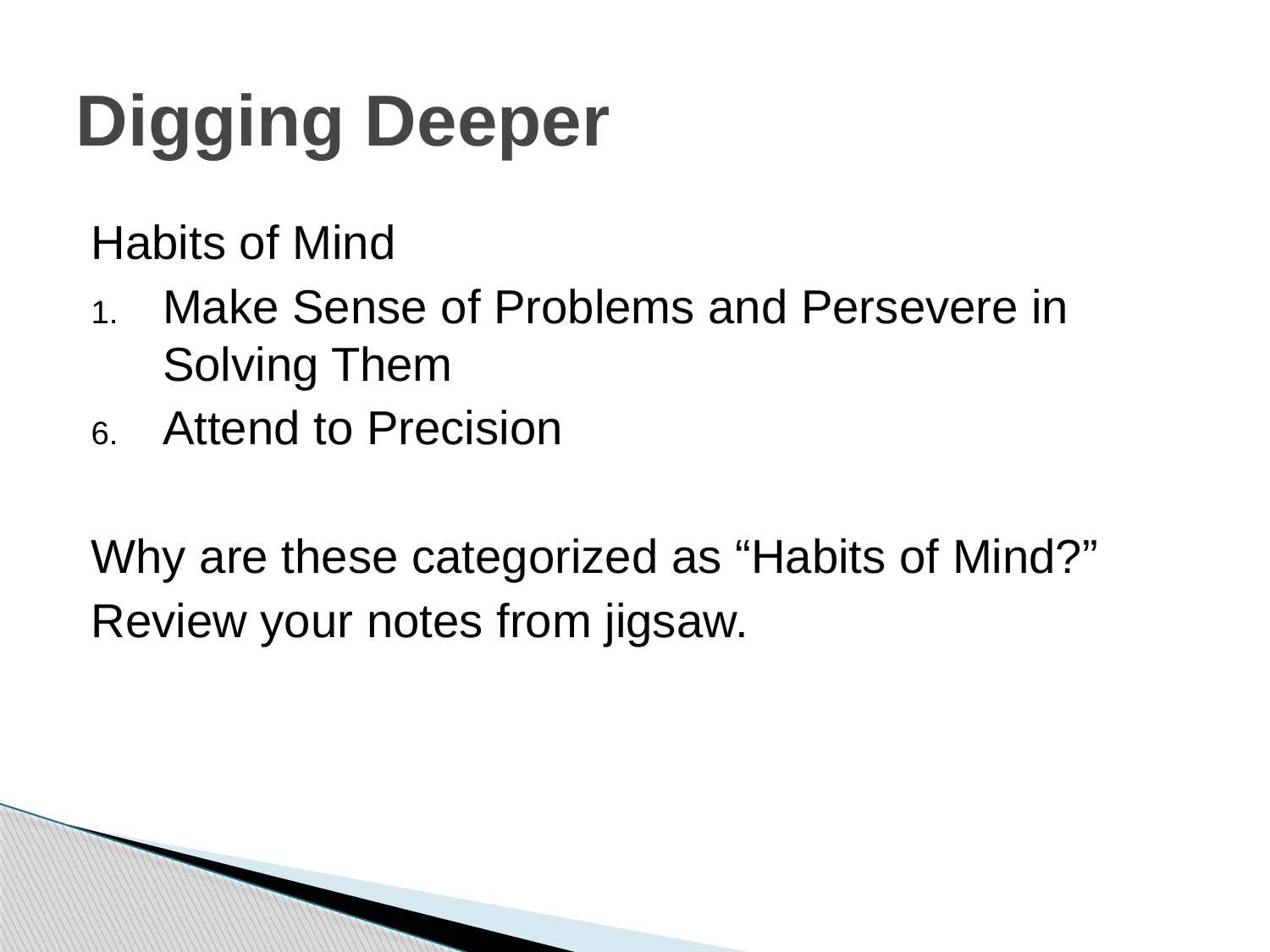

# Digging Deeper
Habits of Mind
Make Sense of Problems and Persevere in Solving Them
Attend to Precision

Why are these categorized as “Habits of Mind?”
Review your notes from jigsaw.